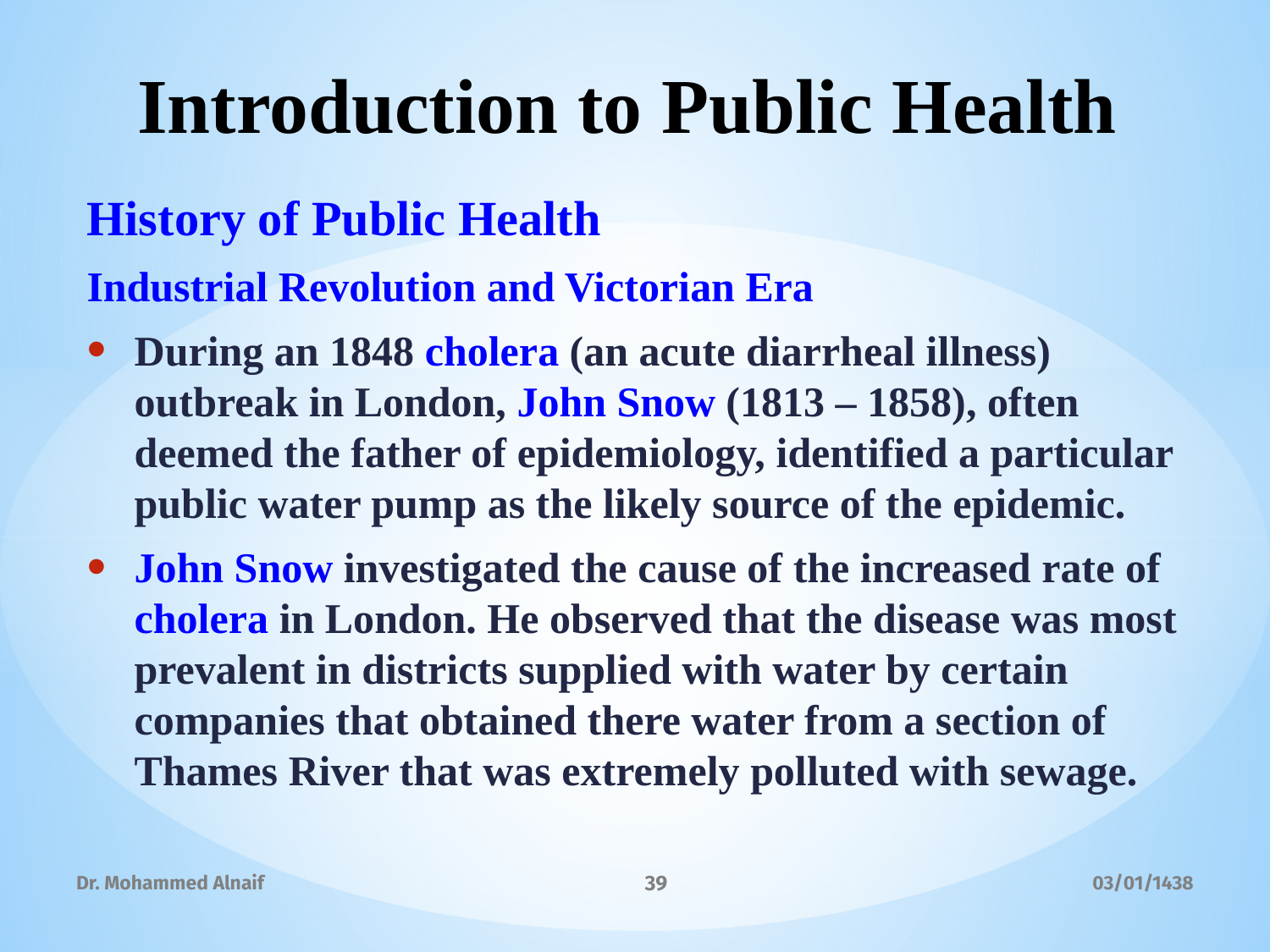

# Introduction to Public Health
History of Public Health
Industrial Revolution and Victorian Era
During an 1848 cholera (an acute diarrheal illness) outbreak in London, John Snow (1813 – 1858), often deemed the father of epidemiology, identified a particular public water pump as the likely source of the epidemic.
John Snow investigated the cause of the increased rate of cholera in London. He observed that the disease was most prevalent in districts supplied with water by certain companies that obtained there water from a section of Thames River that was extremely polluted with sewage.
Dr. Mohammed Alnaif
39
03/01/1438